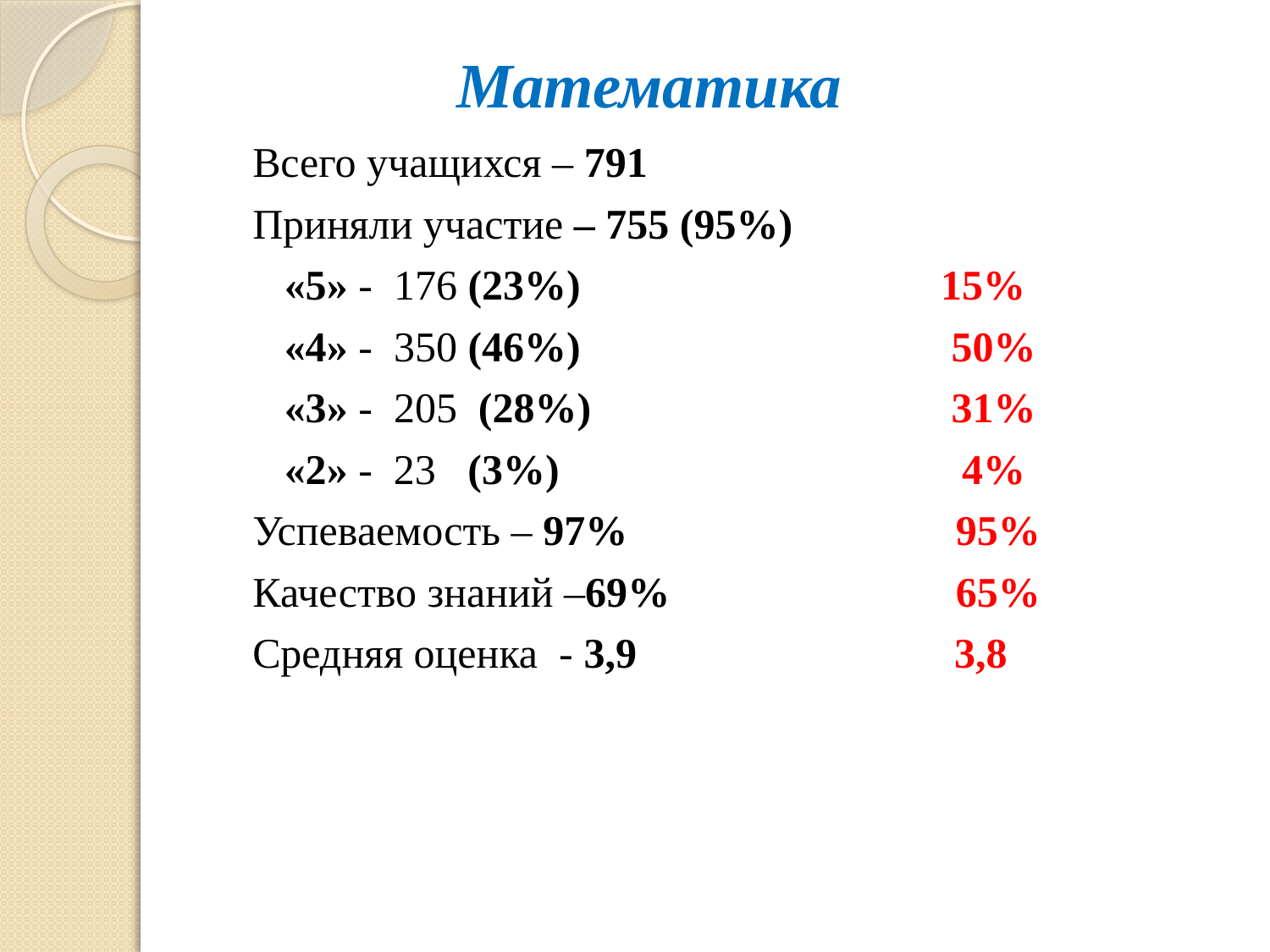

# Математика
Всего учащихся – 791
Приняли участие – 755 (95%)
   «5» -  176 (23%)                                  15%
   «4» -  350 (46%)                                   50%
   «3» -  205  (28%)                                  31%
   «2» -  23   (3%)                                      4%
Успеваемость – 97%                               95%
Качество знаний –69%                           65%
Средняя оценка  - 3,9                              3,8